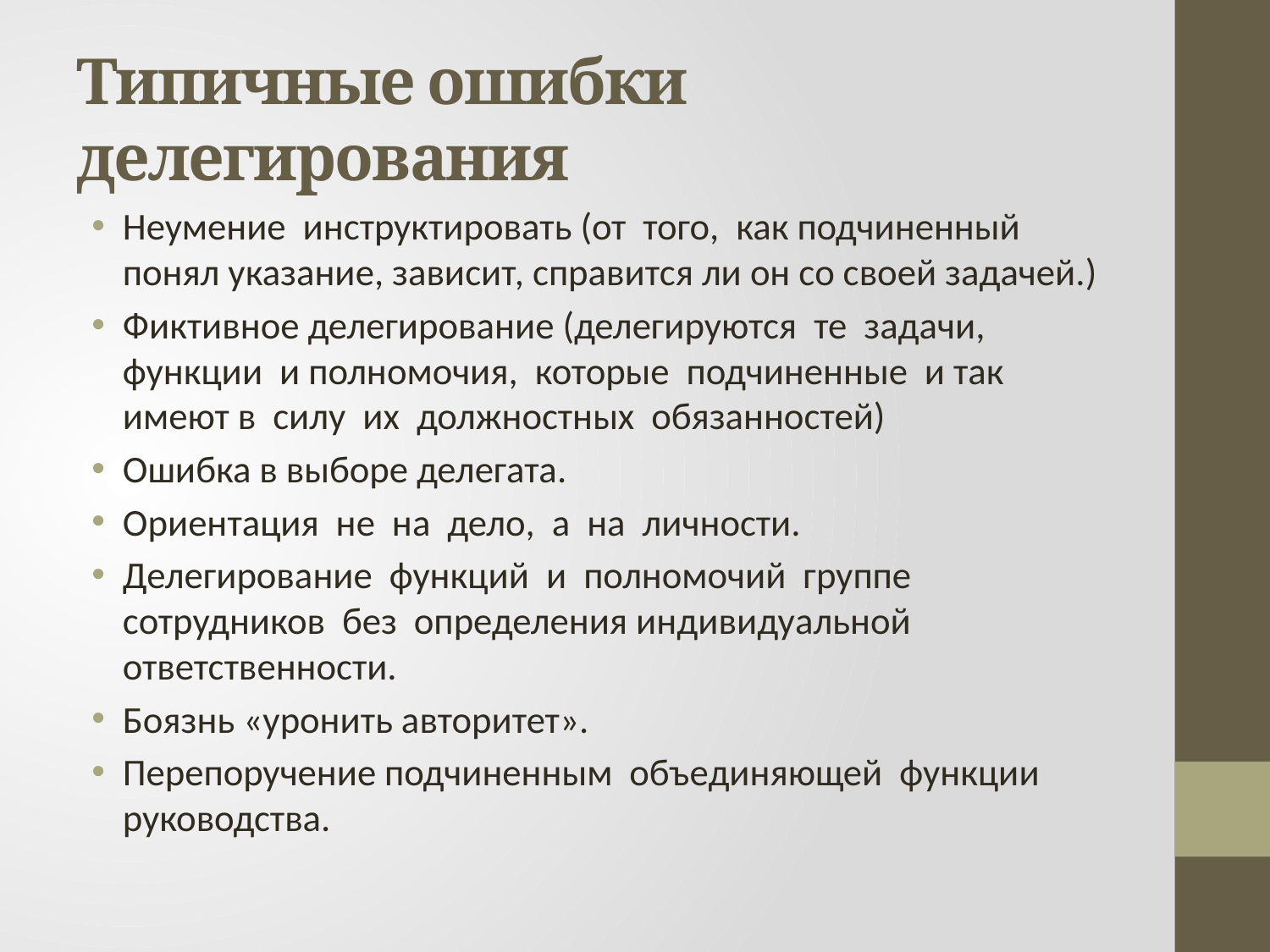

# Типичные ошибки делегирования
Неумение  инструктировать (от  того,  как подчиненный понял указание, зависит, справится ли он со своей задачей.)
Фиктивное делегирование (делегируются  те  задачи,  функции  и полномочия,  которые  подчиненные  и так имеют в  силу  их  должностных  обязанностей)
Ошибка в выборе делегата.
Ориентация  не  на  дело,  а  на  личности.
Делегирование  функций  и  полномочий  группе  сотрудников  без  определения индивидуальной ответственности.
Боязнь «уронить авторитет».
Перепоручение подчиненным  объединяющей  функции  руководства.